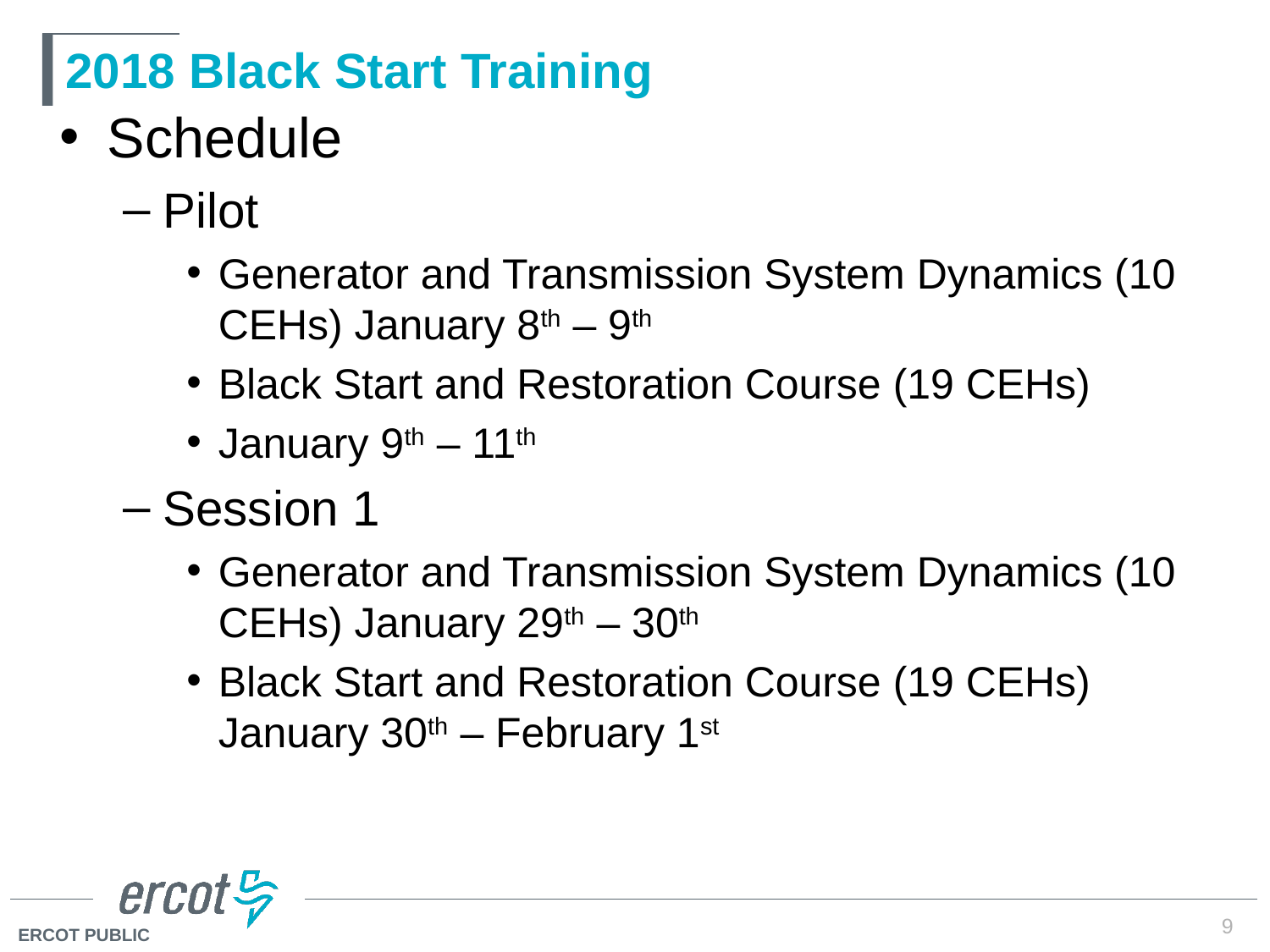

# 2018 Black Start Training
Schedule
Pilot
Generator and Transmission System Dynamics (10 CEHs) January 8th – 9th
Black Start and Restoration Course (19 CEHs)
January 9th – 11th
Session 1
Generator and Transmission System Dynamics (10 CEHs) January 29th – 30th
Black Start and Restoration Course (19 CEHs) January 30th – February 1st
9